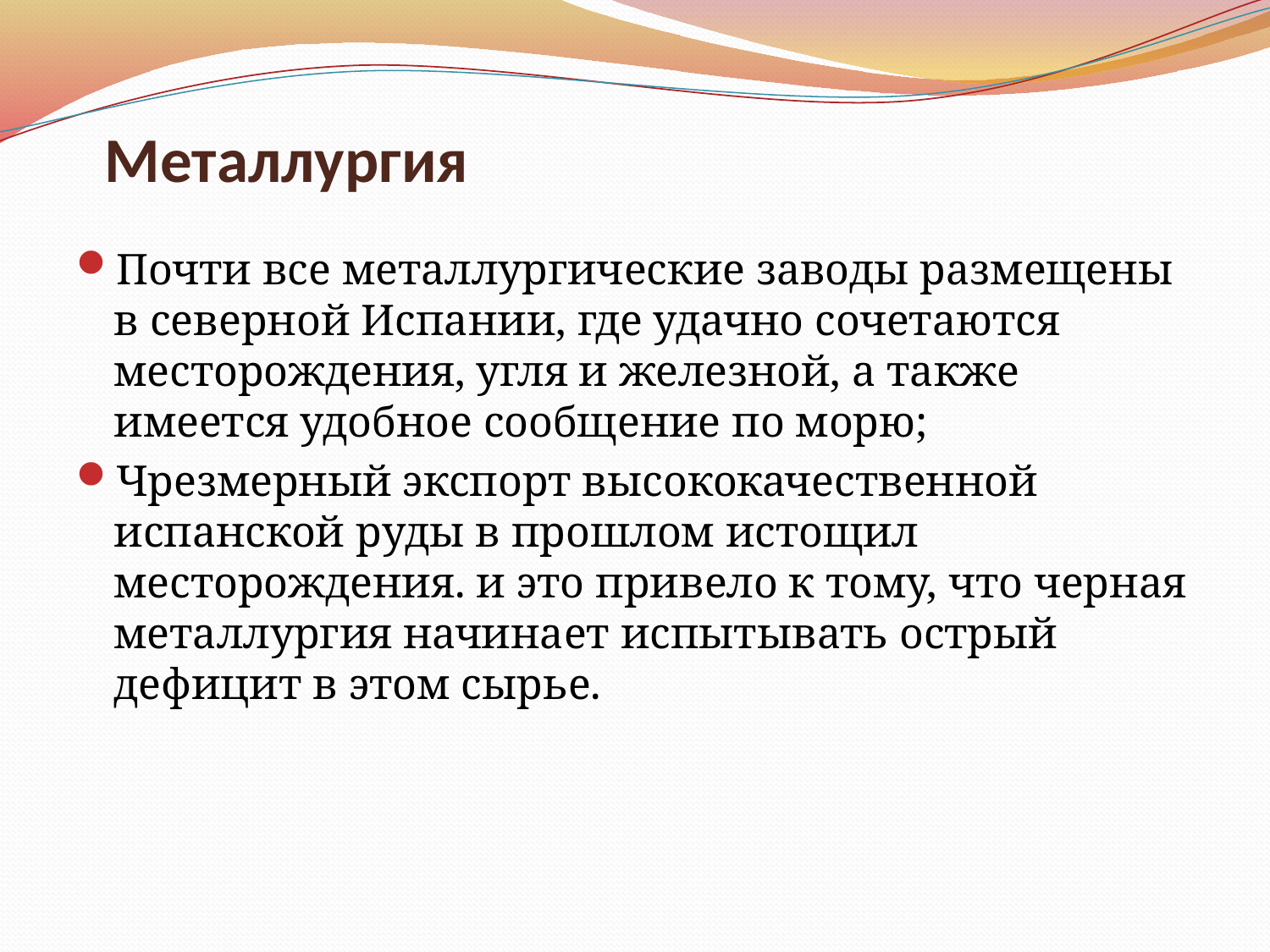

# Металлургия
Почти все металлургические заводы размещены в северной Испании, где удачно сочетаются месторождения, угля и железной, а также имеется удобное сообщение по морю;
Чрезмерный экспорт высококачественной испанской руды в прошлом истощил месторождения. и это привело к тому, что черная металлургия начинает испытывать острый дефицит в этом сырье.